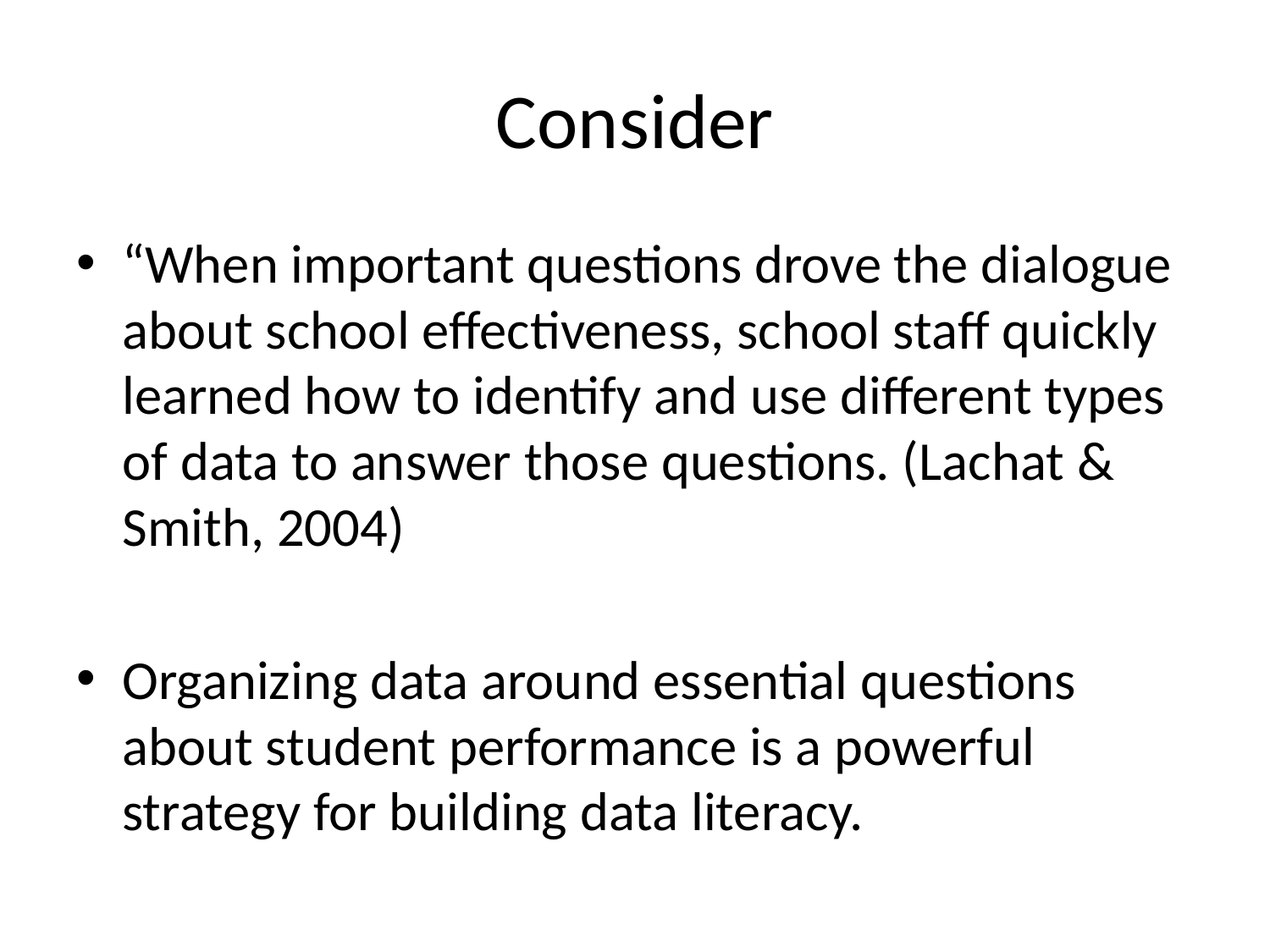

# Consider
“When important questions drove the dialogue about school effectiveness, school staff quickly learned how to identify and use different types of data to answer those questions. (Lachat & Smith, 2004)

Organizing data around essential questions about student performance is a powerful strategy for building data literacy.